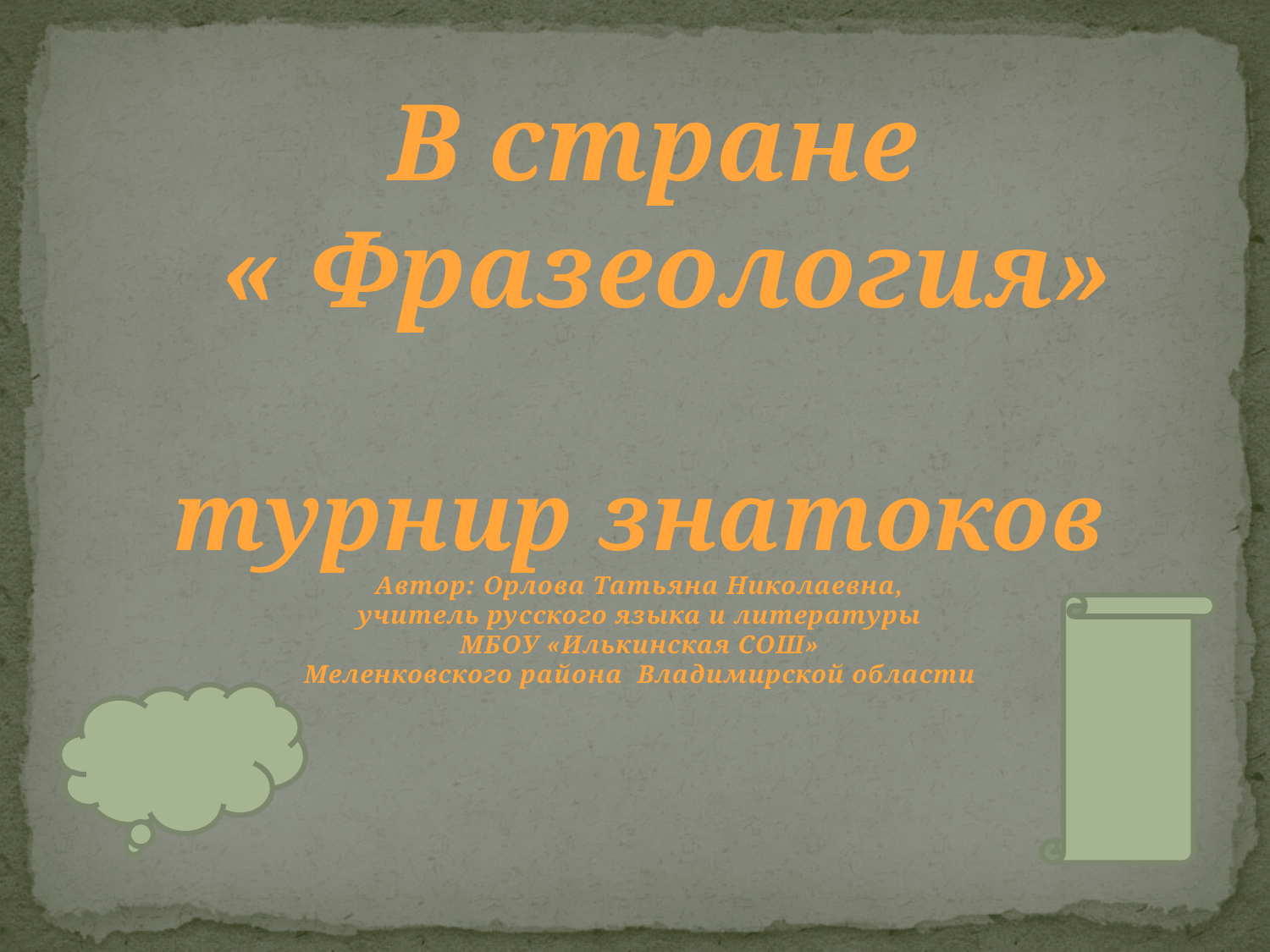

# В стране « Фразеология» турнир знатоков Автор: Орлова Татьяна Николаевна, учитель русского языка и литературы МБОУ «Илькинская СОШ» Меленковского района  Владимирской области